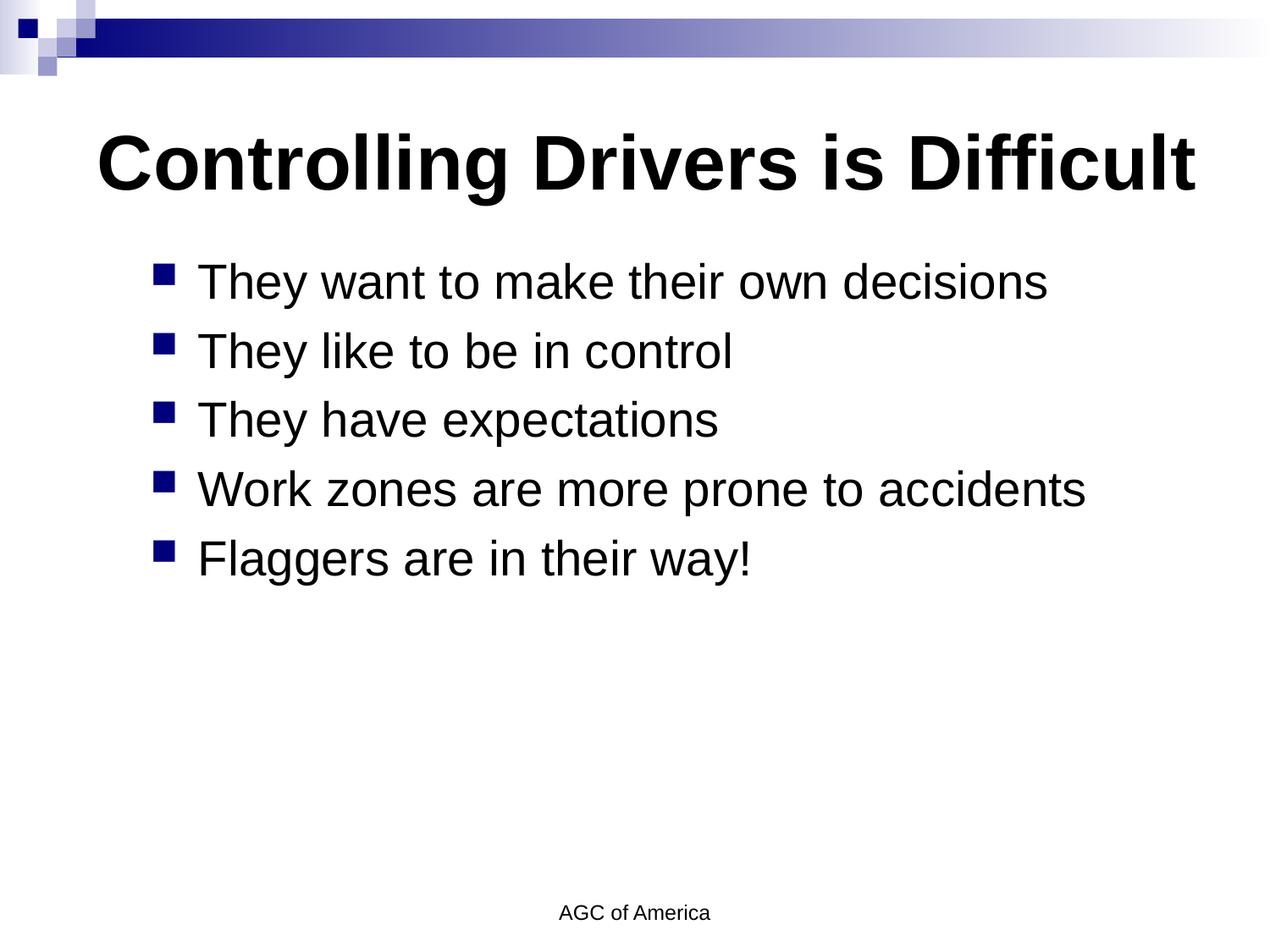

# Controlling Drivers is Difficult
They want to make their own decisions
They like to be in control
They have expectations
Work zones are more prone to accidents
Flaggers are in their way!
AGC of America